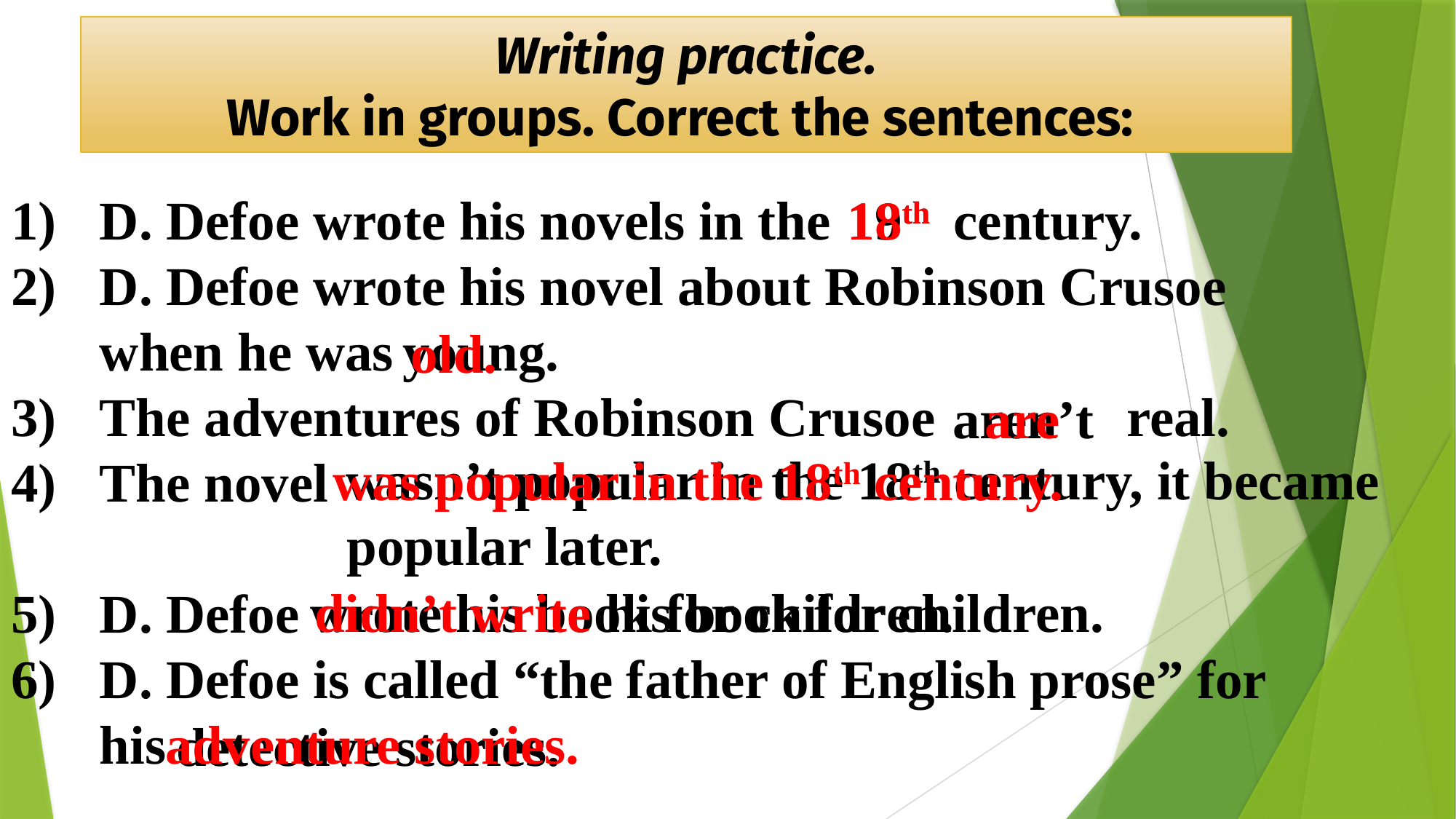

# Writing practice. Work in groups. Correct the sentences:
D. Defoe wrote his novels in the         century.
D. Defoe wrote his novel about Robinson Crusoe when he was
The adventures of Robinson Crusoe              real.
The novel

D. Defoe
D. Defoe is called “the father of English prose” for his
19th
18th
young.
old.
are
aren’t
wasn’t popular in the 18th century, it became
 popular later.
was popular in the 18th century.
wrote his book for children.
didn’t write his book for children.
adventure stories.
detective stories.